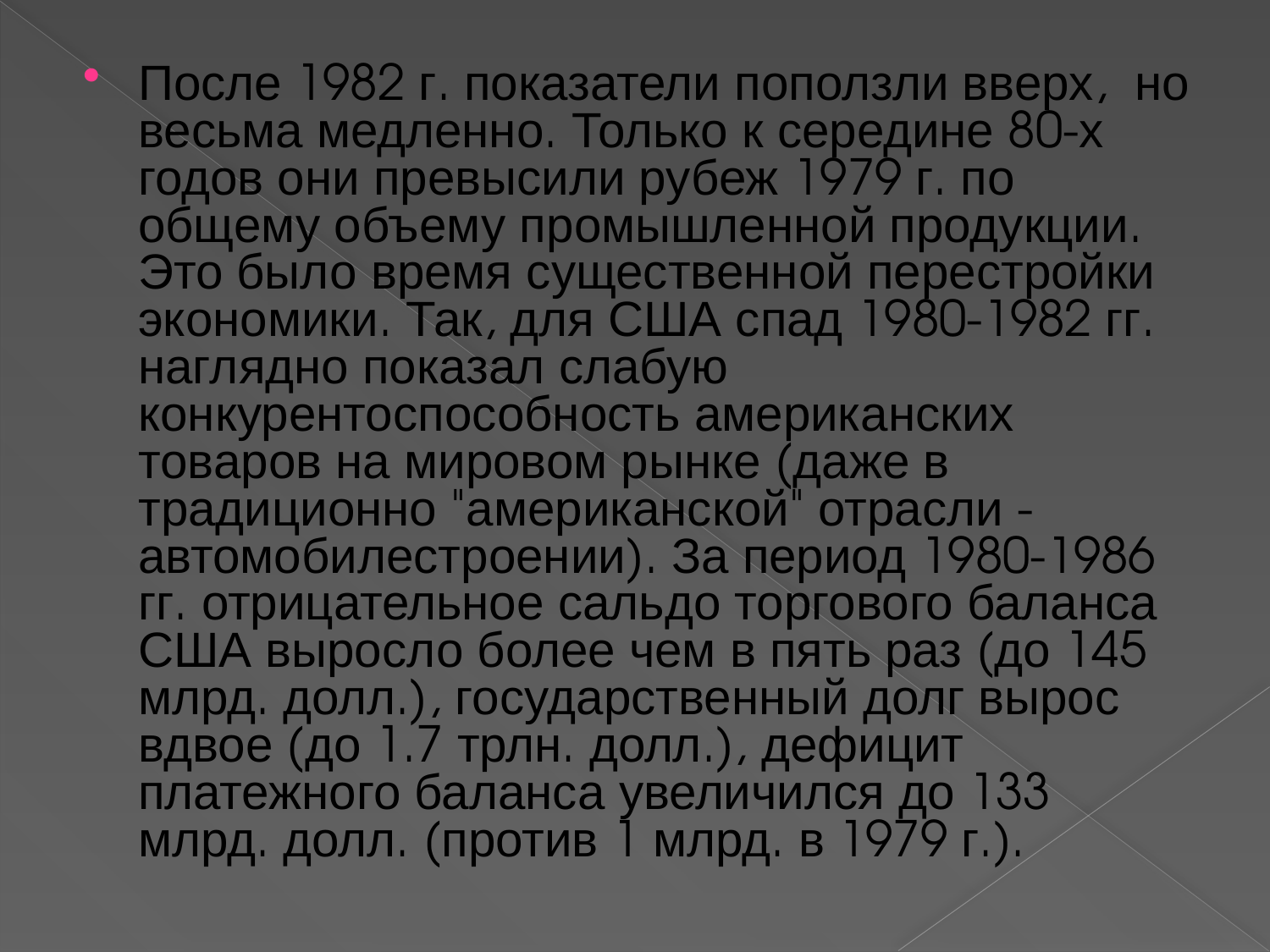

После 1982 г. показатели поползли вверх,  но весьма медленно. Только к середине 80-х годов они превысили рубеж 1979 г. по общему объему промышленной продукции. Это было время существенной перестройки экономики. Так, для США спад 1980-1982 гг. наглядно показал слабую конкурентоспособность американских товаров на мировом рынке (даже в традиционно "американской" отрасли -автомобилестроении). За период 1980-1986 гг. отрицательное сальдо торгового баланса США выросло более чем в пять раз (до 145 млрд. долл.), государственный долг вырос вдвое (до 1.7 трлн. долл.), дефицит платежного баланса увеличился до 133 млрд. долл. (против 1 млрд. в 1979 г.).